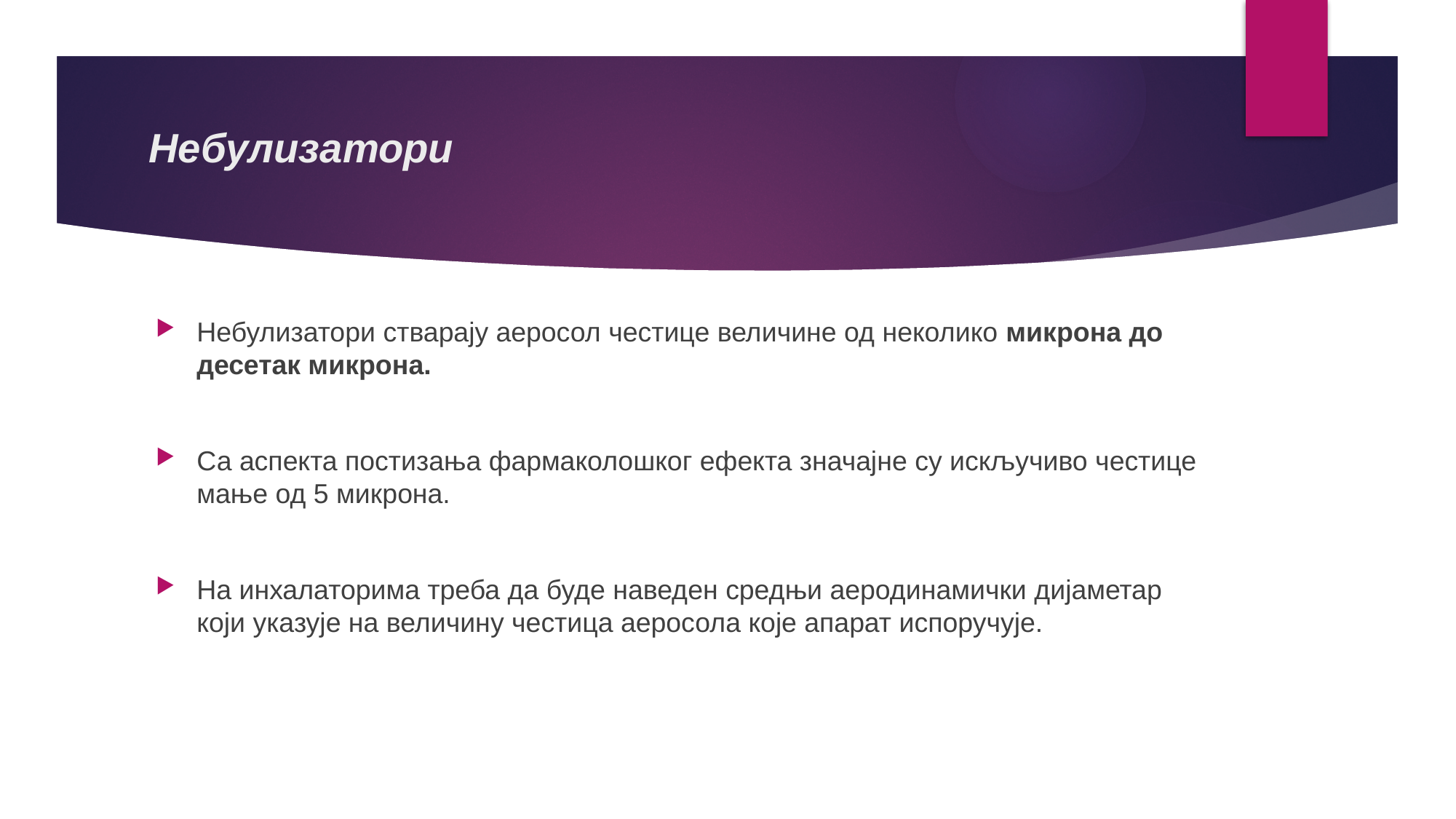

# Небулизaтори

Небулизатори стварају аеросол честице величине од неколико микрона до десетак микрона.

Са аспекта постизања фармаколошког ефекта значајне су искључиво честице мање од 5 микрона.

На инхалаторима треба да буде наведен средњи аеродинамички дијаметар који указује на величину честица аеросола које апарат испоручује.